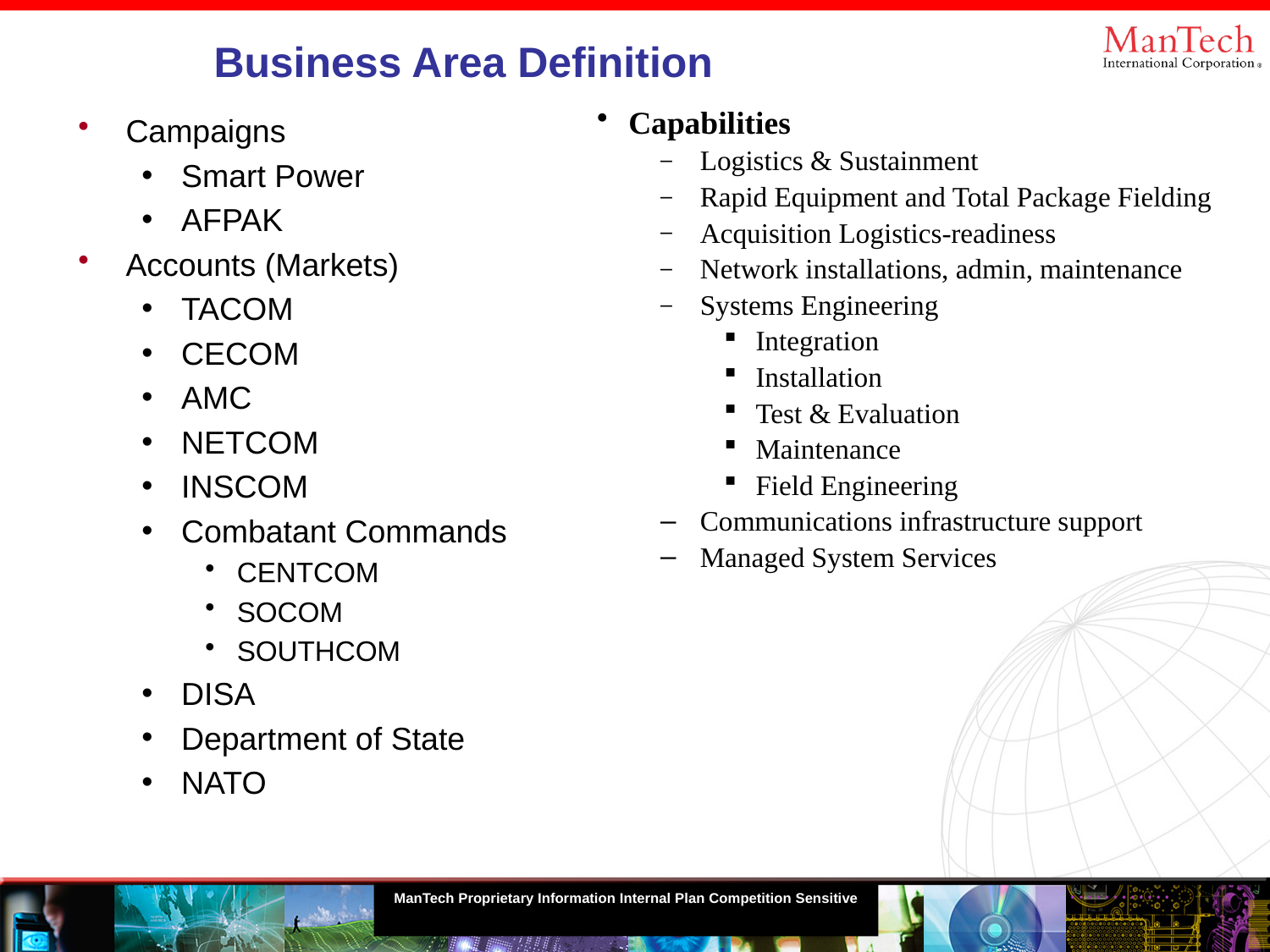

# Business Area Definition
Capabilities
Logistics & Sustainment
Rapid Equipment and Total Package Fielding
Acquisition Logistics-readiness
Network installations, admin, maintenance
Systems Engineering
Integration
Installation
Test & Evaluation
Maintenance
Field Engineering
Communications infrastructure support
Managed System Services

Campaigns
Smart Power
AFPAK
Accounts (Markets)
TACOM
CECOM
AMC
NETCOM
INSCOM
Combatant Commands
CENTCOM
SOCOM
SOUTHCOM
DISA
Department of State
NATO